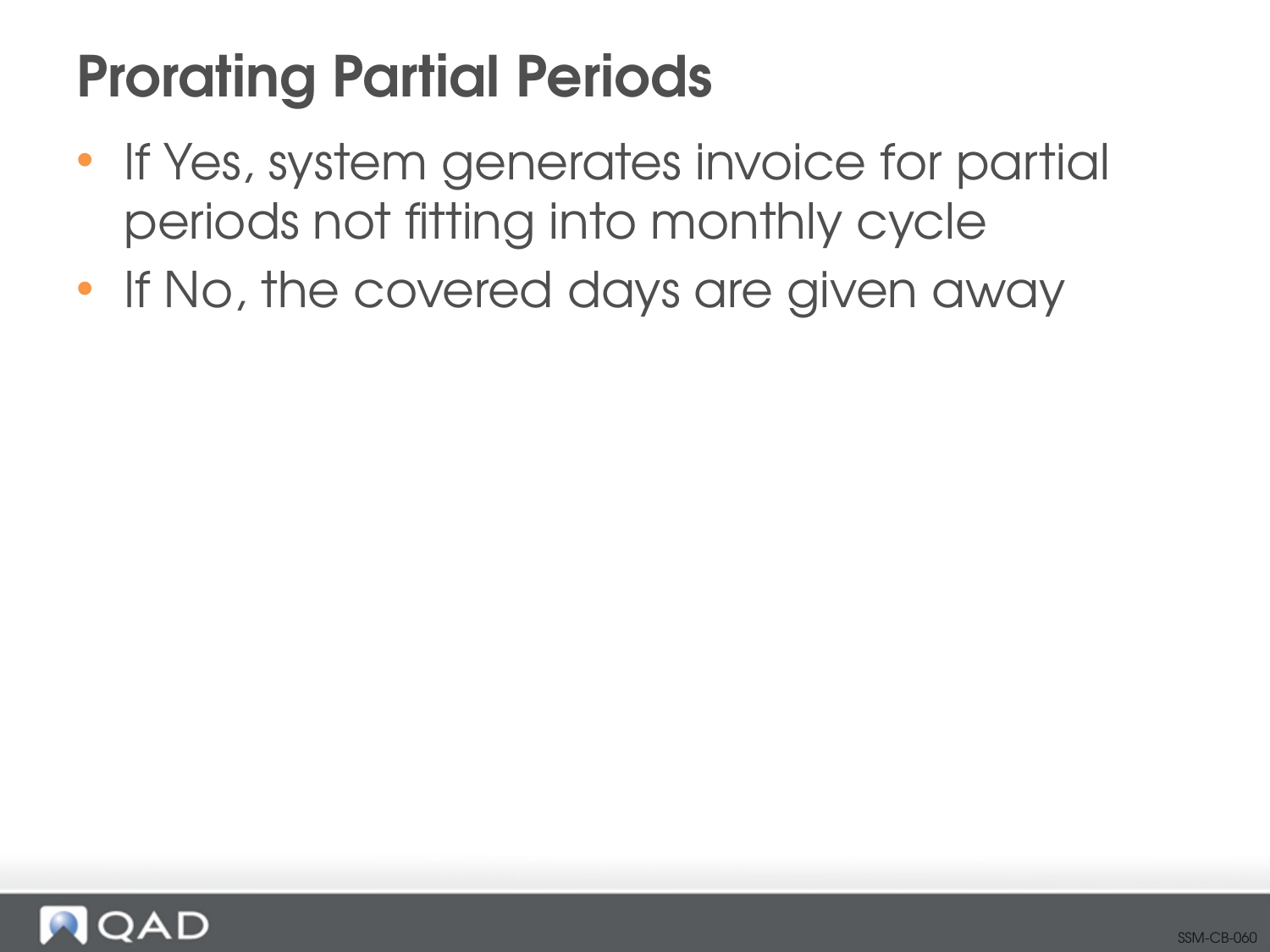

# Prorating Partial Periods
If Yes, system generates invoice for partial periods not fitting into monthly cycle
If No, the covered days are given away

SSM-CB-060